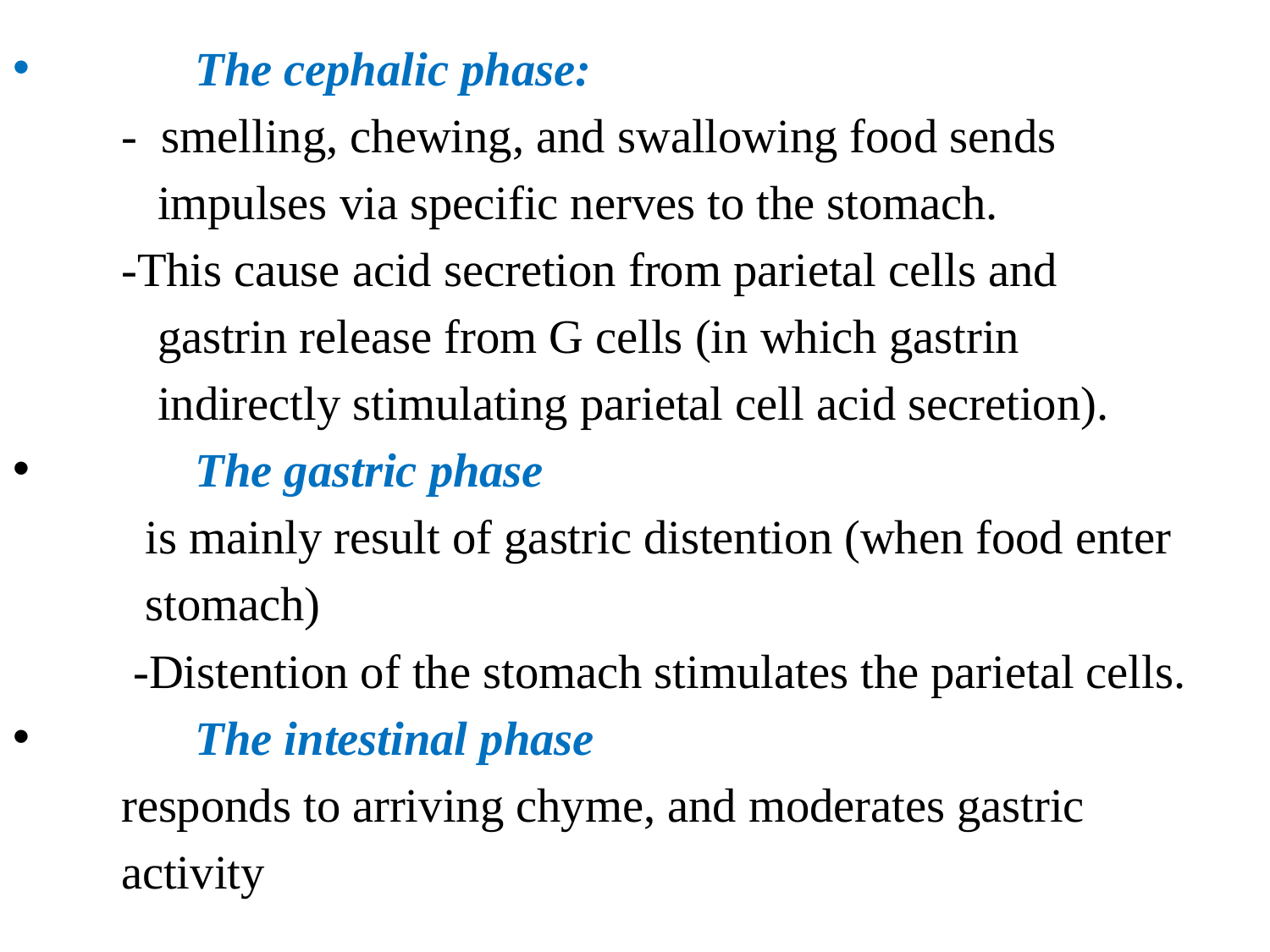

The cephalic phase:
         -  smelling, chewing, and swallowing food sends
            impulses via specific nerves to the stomach.
         -This cause acid secretion from parietal cells and
            gastrin release from G cells (in which gastrin
            indirectly stimulating parietal cell acid secretion).
           The gastric phase
           is mainly result of gastric distention (when food enter
           stomach)
          -Distention of the stomach stimulates the parietal cells.
           The intestinal phase
         responds to arriving chyme, and moderates gastric
         activity